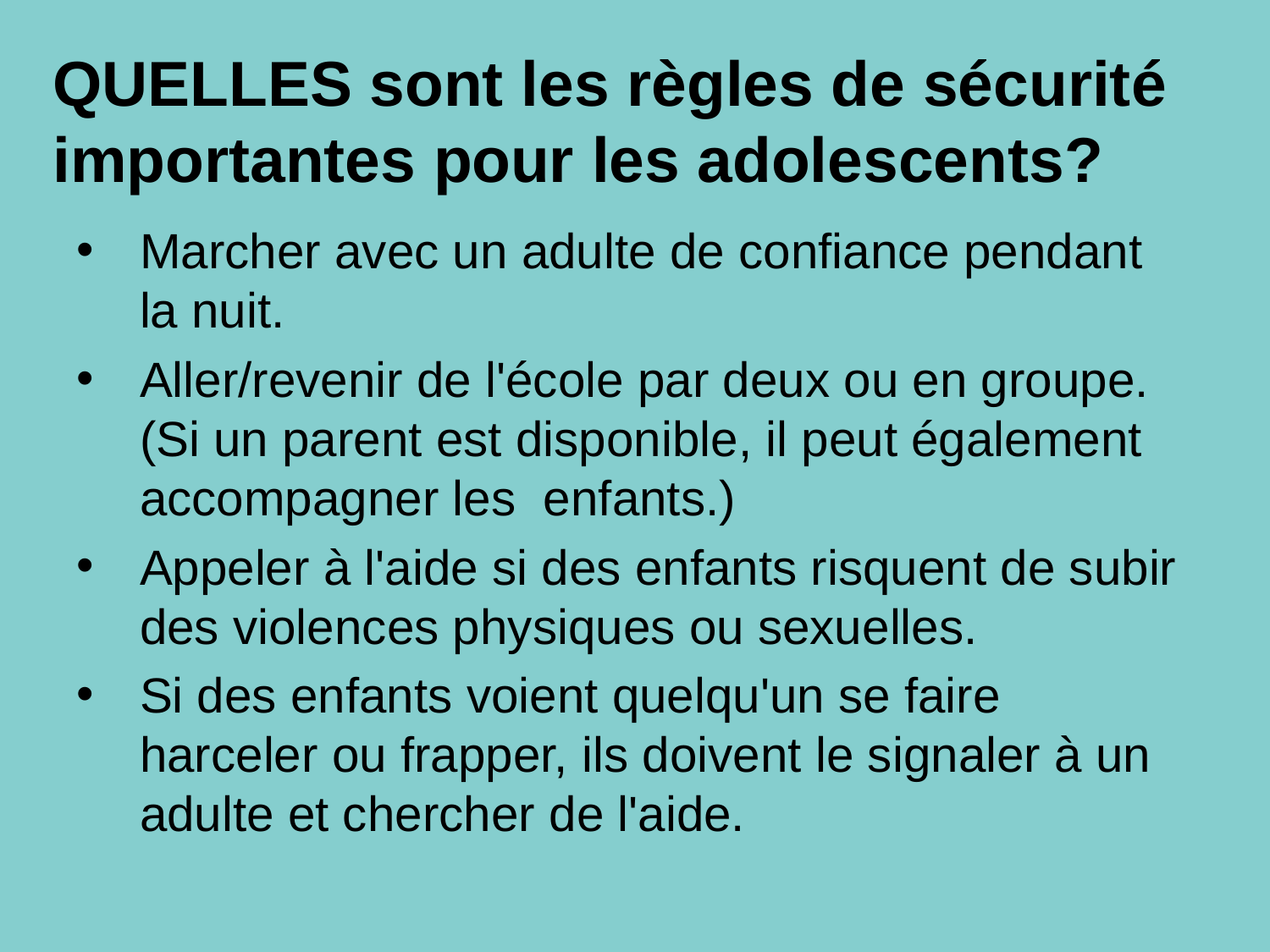

# QUELLES sont les règles de sécurité importantes pour les adolescents?
Marcher avec un adulte de confiance pendant la nuit.
Aller/revenir de l'école par deux ou en groupe. (Si un parent est disponible, il peut également accompagner les  enfants.)
Appeler à l'aide si des enfants risquent de subir des violences physiques ou sexuelles.
Si des enfants voient quelqu'un se faire harceler ou frapper, ils doivent le signaler à un adulte et chercher de l'aide.